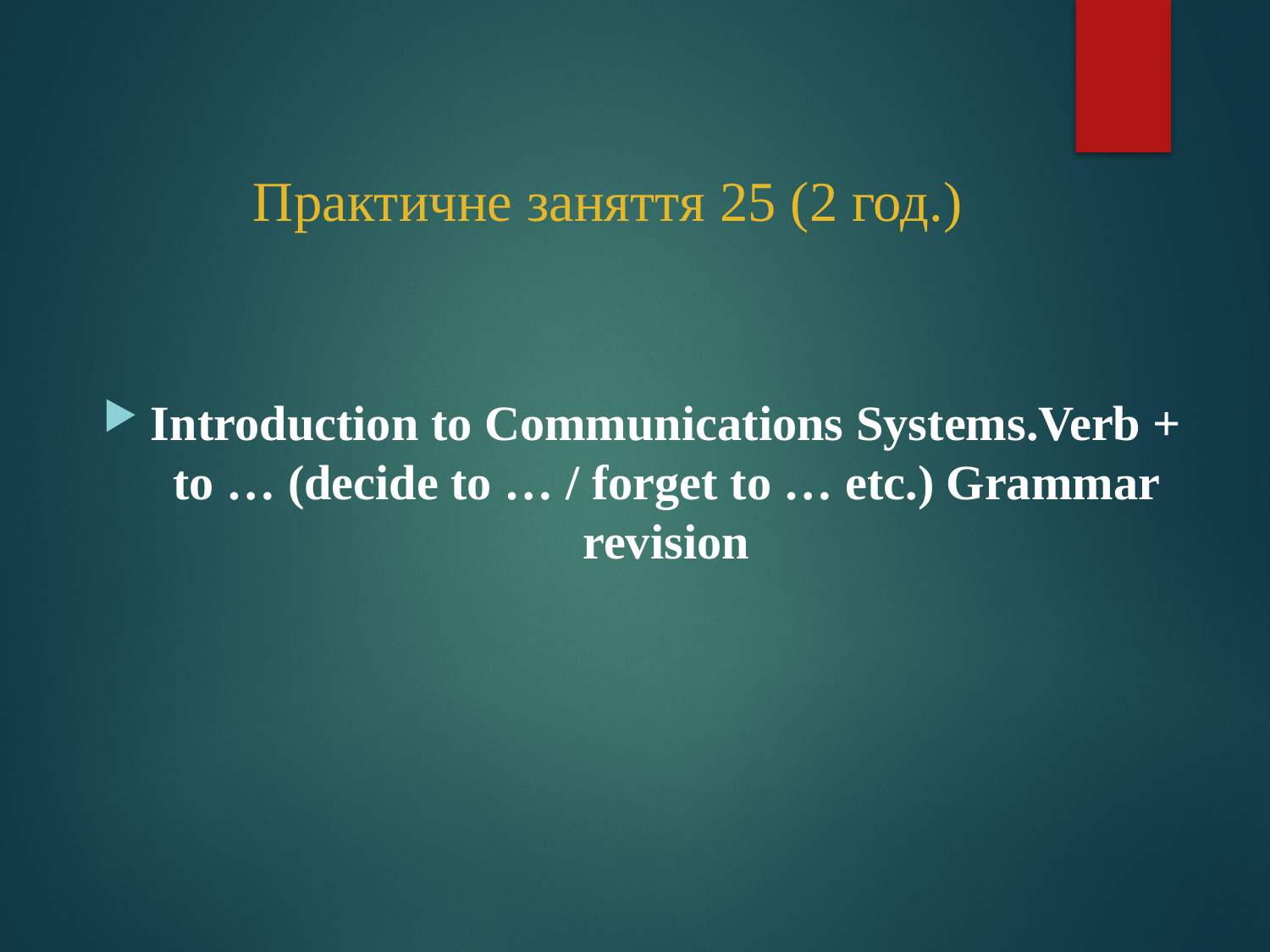

# Практичне заняття 25 (2 год.)
Introduction to Communications Systems.Verb + to … (decide to … / forget to … etc.) Grammar revision